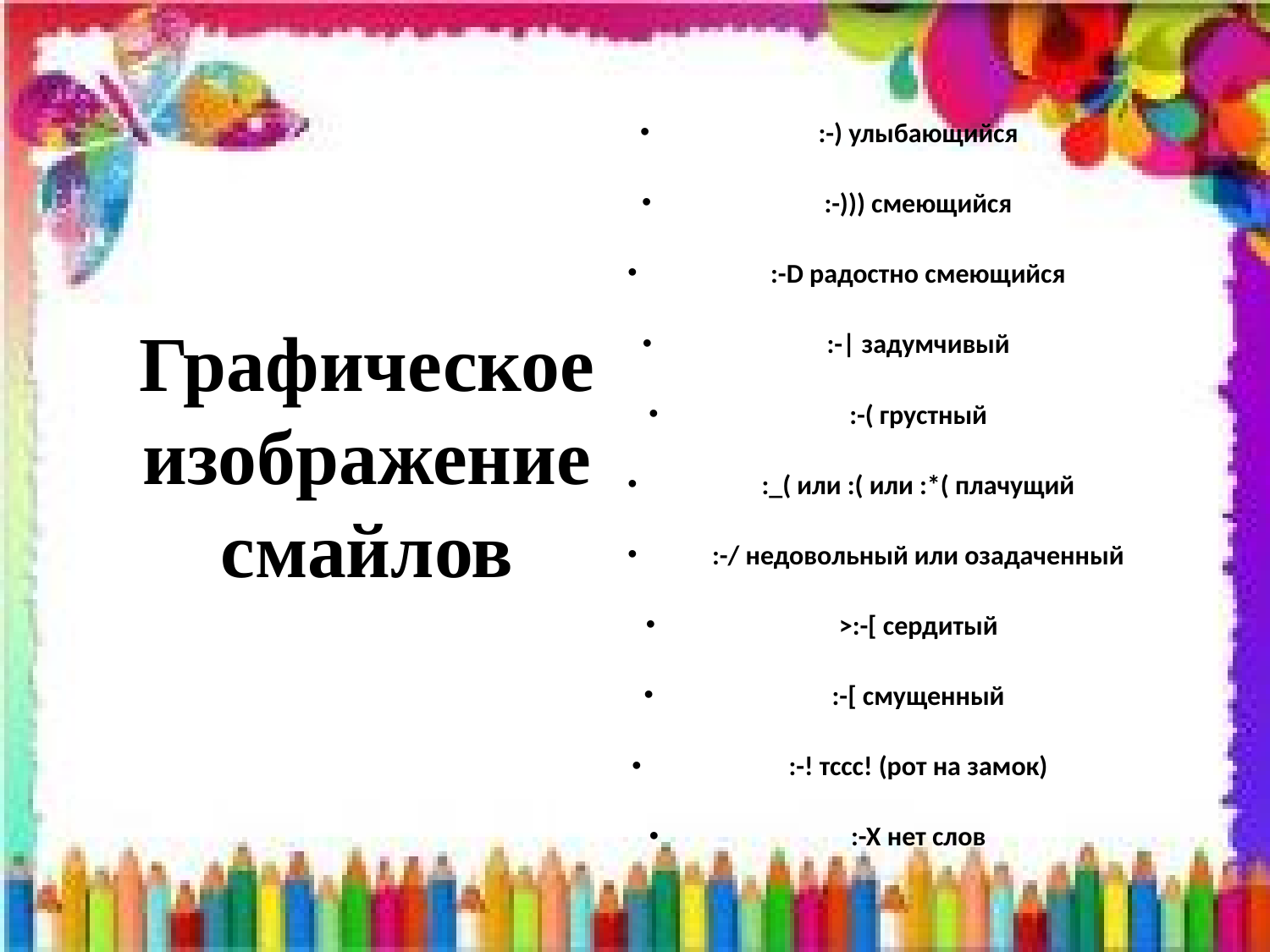

:-) улыбающийся
:-))) смеющийся
:-D радостно смеющийся
:-| задумчивый
:-( грустный
:_( или :( или :*( плачущий
:-/ недовольный или озадаченный
>:-[ сердитый
:-[ смущенный
:-! тссс! (рот на замок)
:-X нет слов

Графическое изображение смайлов